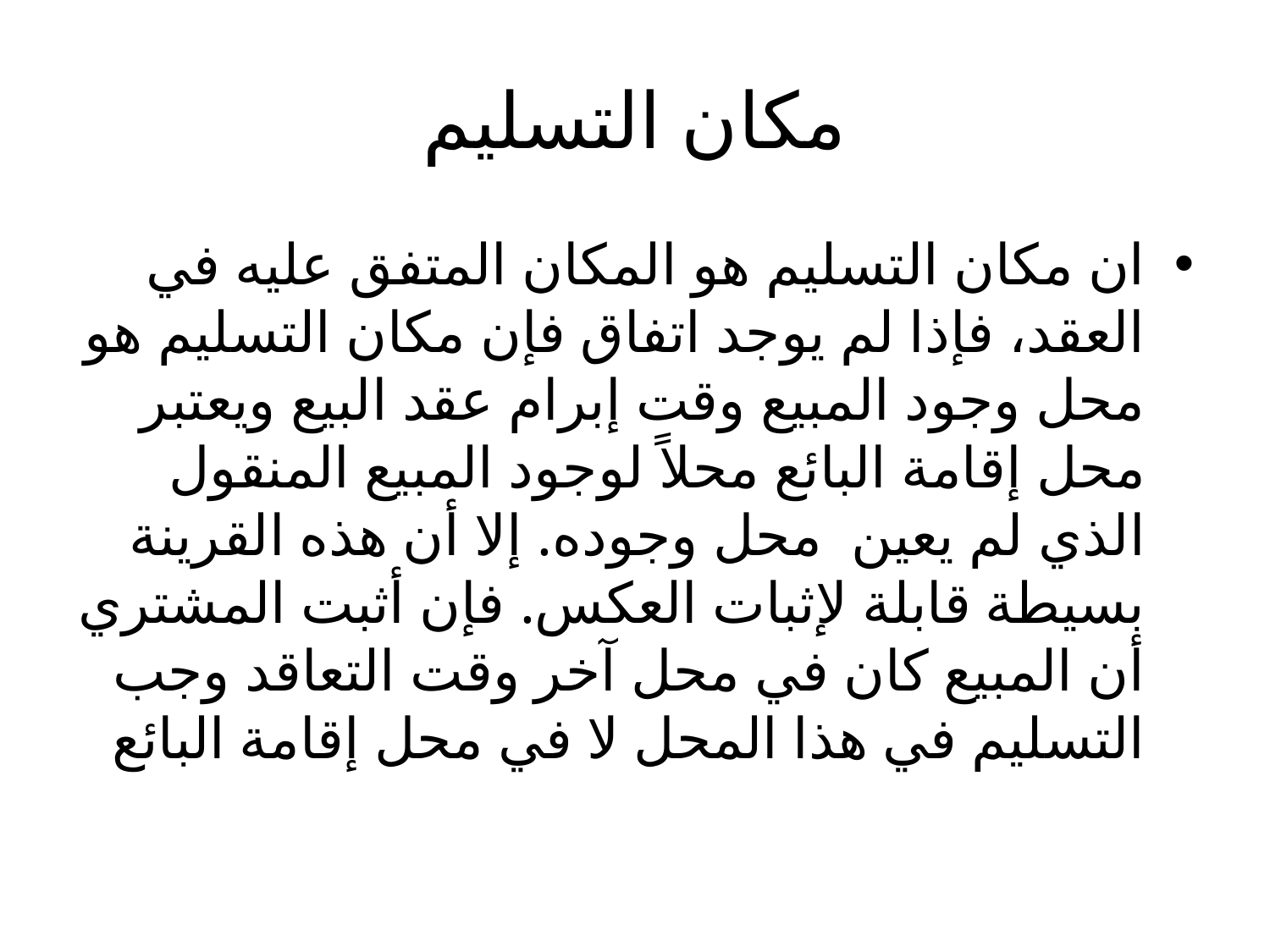

# مكان التسليم
ان مكان التسليم هو المكان المتفق عليه في العقد، فإذا لم يوجد اتفاق فإن مكان التسليم هو محل وجود المبيع وقت إبرام عقد البيع ويعتبر محل إقامة البائع محلاً لوجود المبيع المنقول الذي لم يعين  محل وجوده. إلا أن هذه القرينة بسيطة قابلة لإثبات العكس. فإن أثبت المشتري أن المبيع كان في محل آخر وقت التعاقد وجب التسليم في هذا المحل لا في محل إقامة البائع